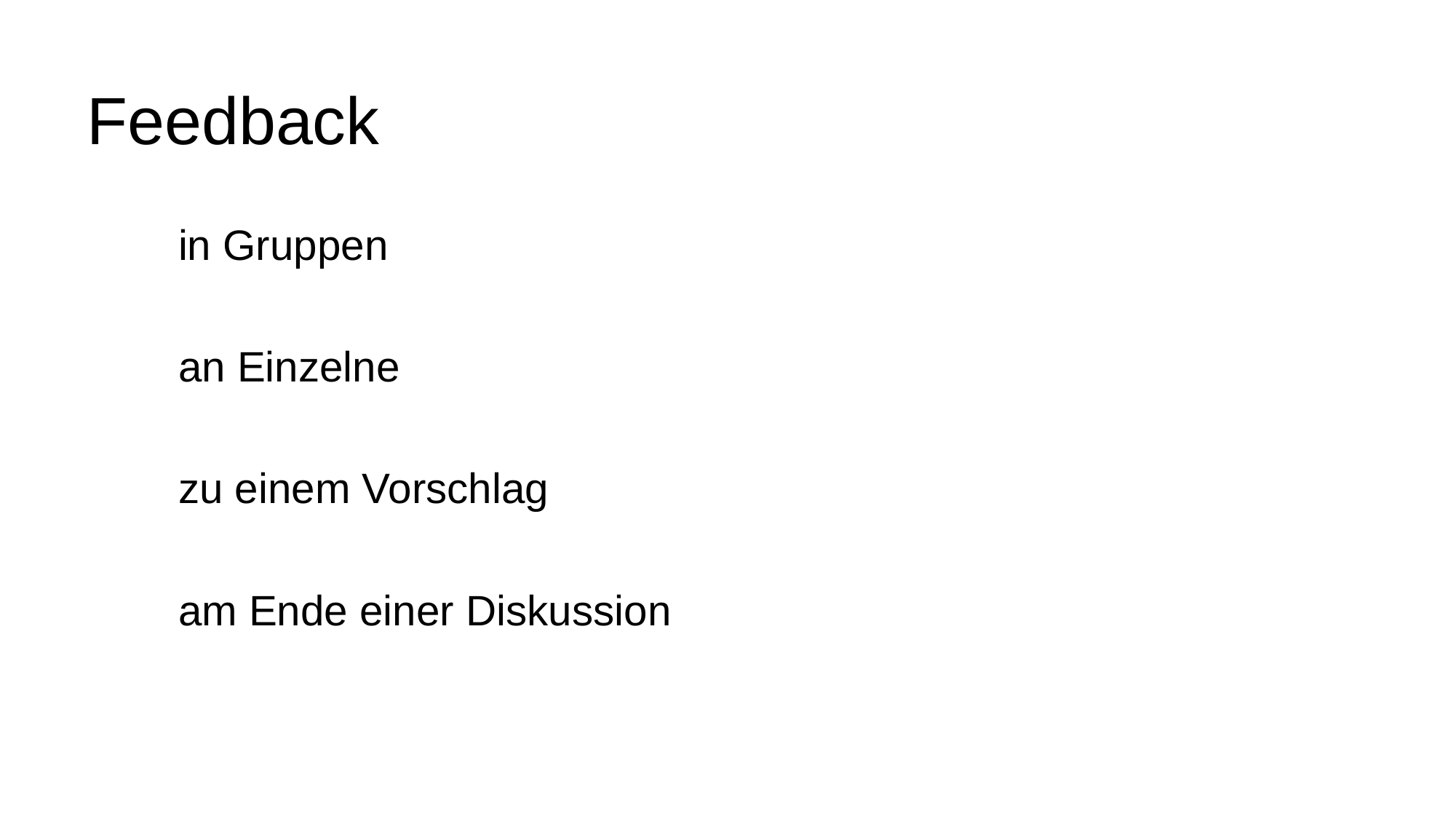

Feedback
in Gruppen

an Einzelne

zu einem Vorschlag

am Ende einer Diskussion